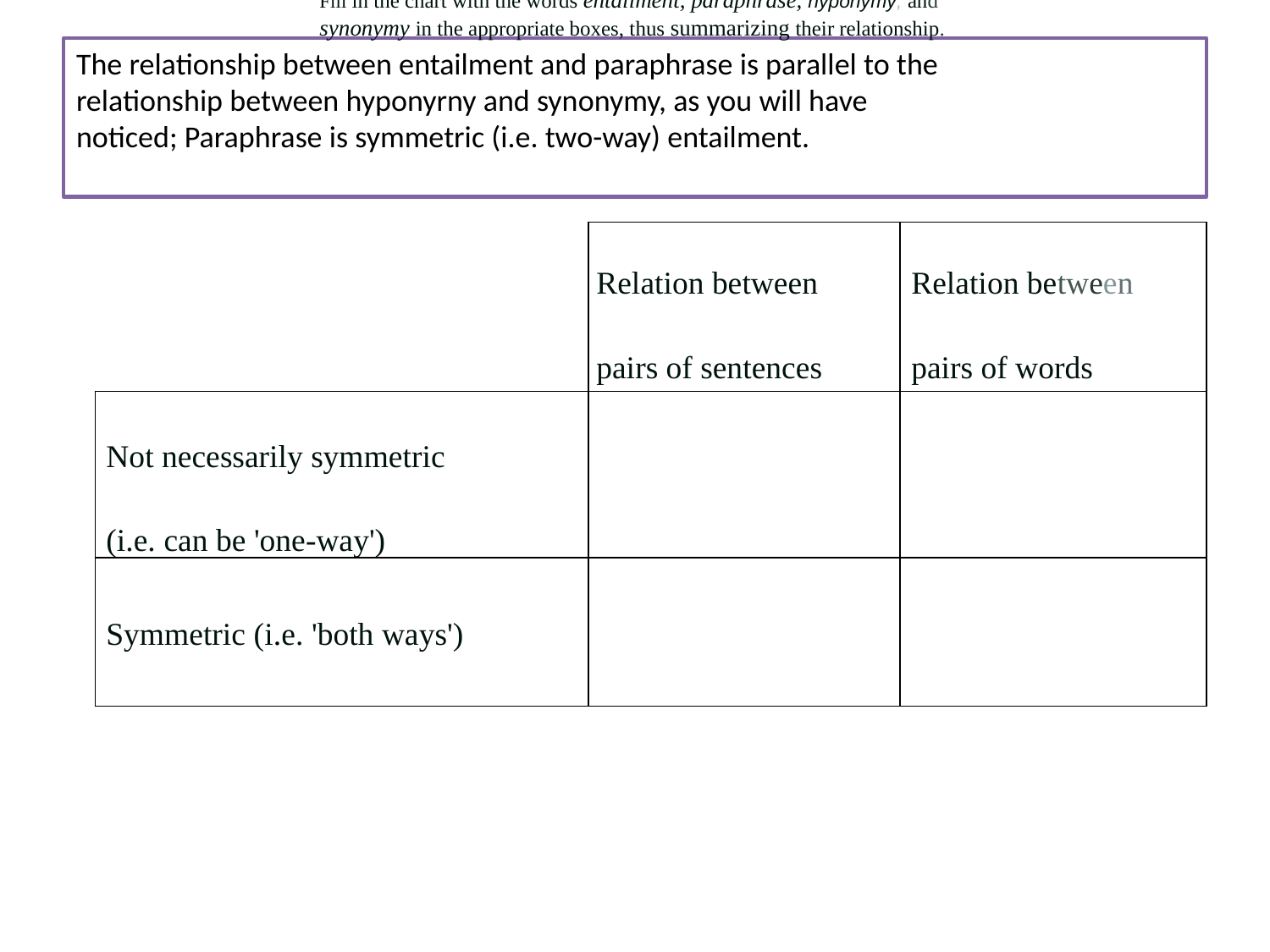

Fill in the chart with the words entailment, paraphrase, hyponymy, and
synonymy in the appropriate boxes, thus summarizing their relationship.

# The relationship between entailment and paraphrase is parallel to the relationship between hyponyrny and synonymy, as you will have noticed; Paraphrase is symmetric (i.e. two-way) entailment.
|  | Relation between | Relation between |
| --- | --- | --- |
|  | pairs of sentences | pairs of words |
| Not necessarily symmetric |  |  |
| (i.e. can be 'one-way') |  |  |
| Symmetric (i.e. 'both ways') |  |  |